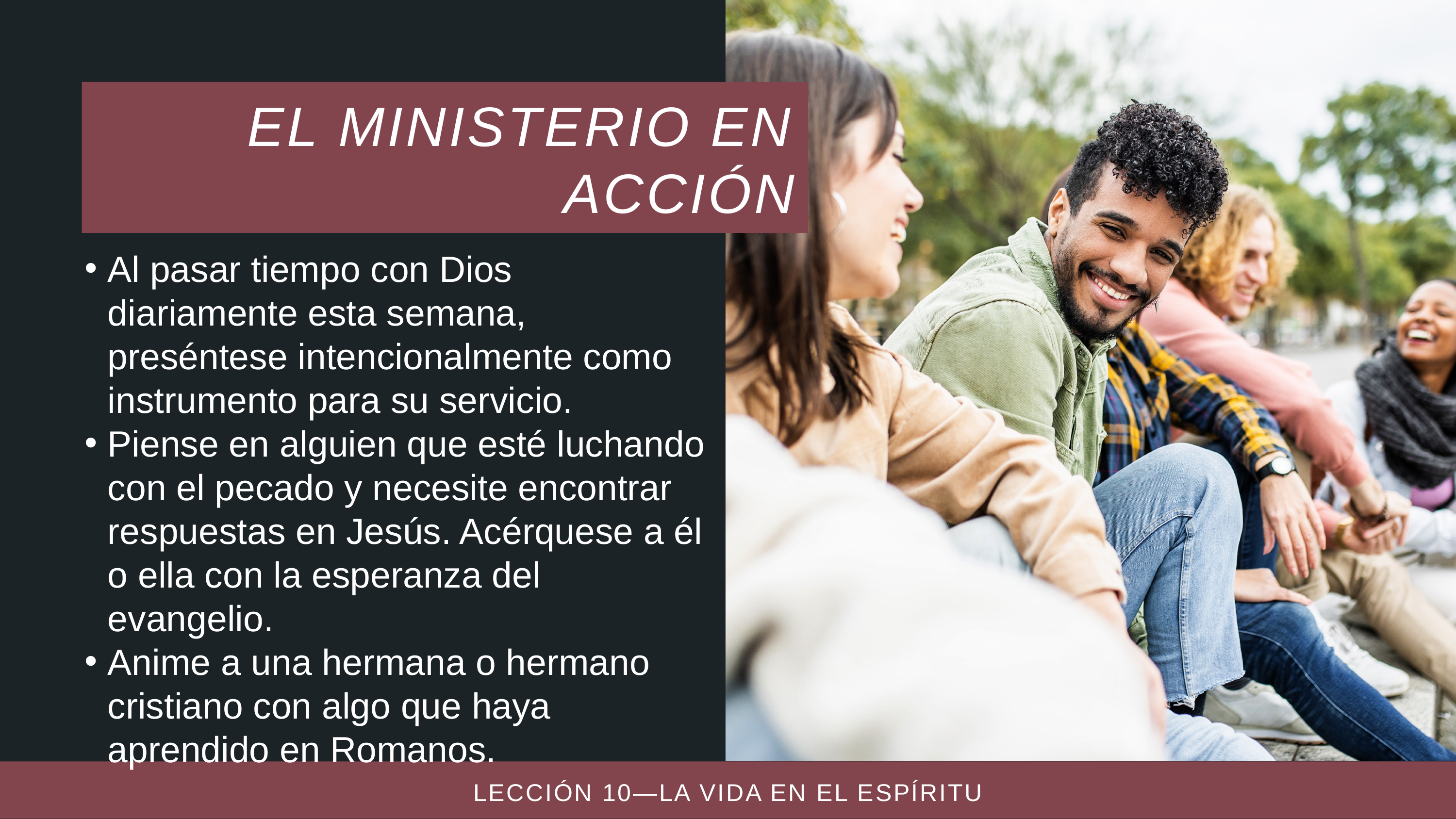

Al pasar tiempo con Dios diariamente esta semana, preséntese intencionalmente como instrumento para su servicio.
Piense en alguien que esté luchando con el pecado y necesite encontrar respuestas en Jesús. Acérquese a él o ella con la esperanza del evangelio.
Anime a una hermana o hermano cristiano con algo que haya aprendido en Romanos.